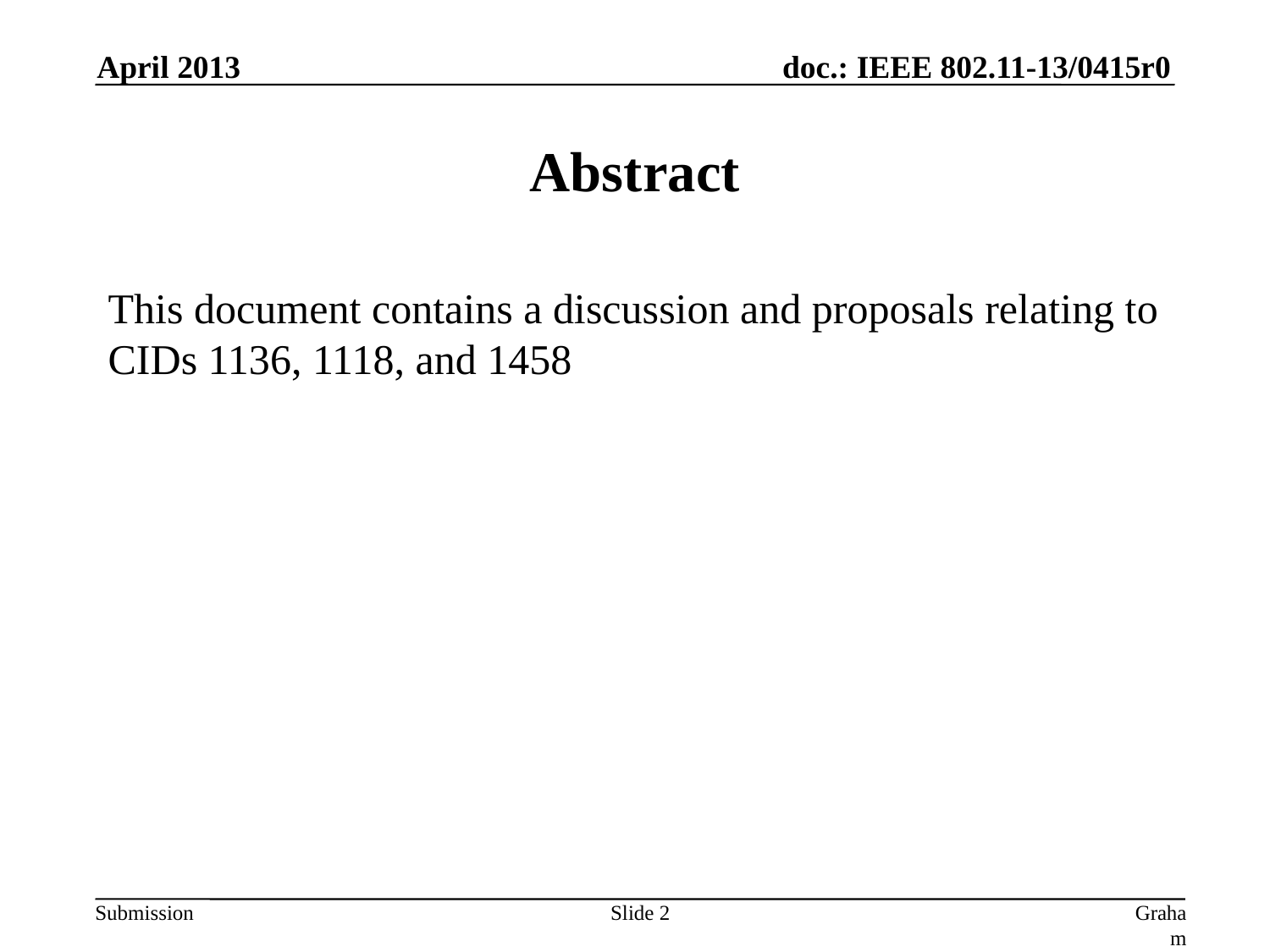

April 2013
# Abstract
This document contains a discussion and proposals relating to CIDs 1136, 1118, and 1458
Slide 2
Graham Smith, DSP Group